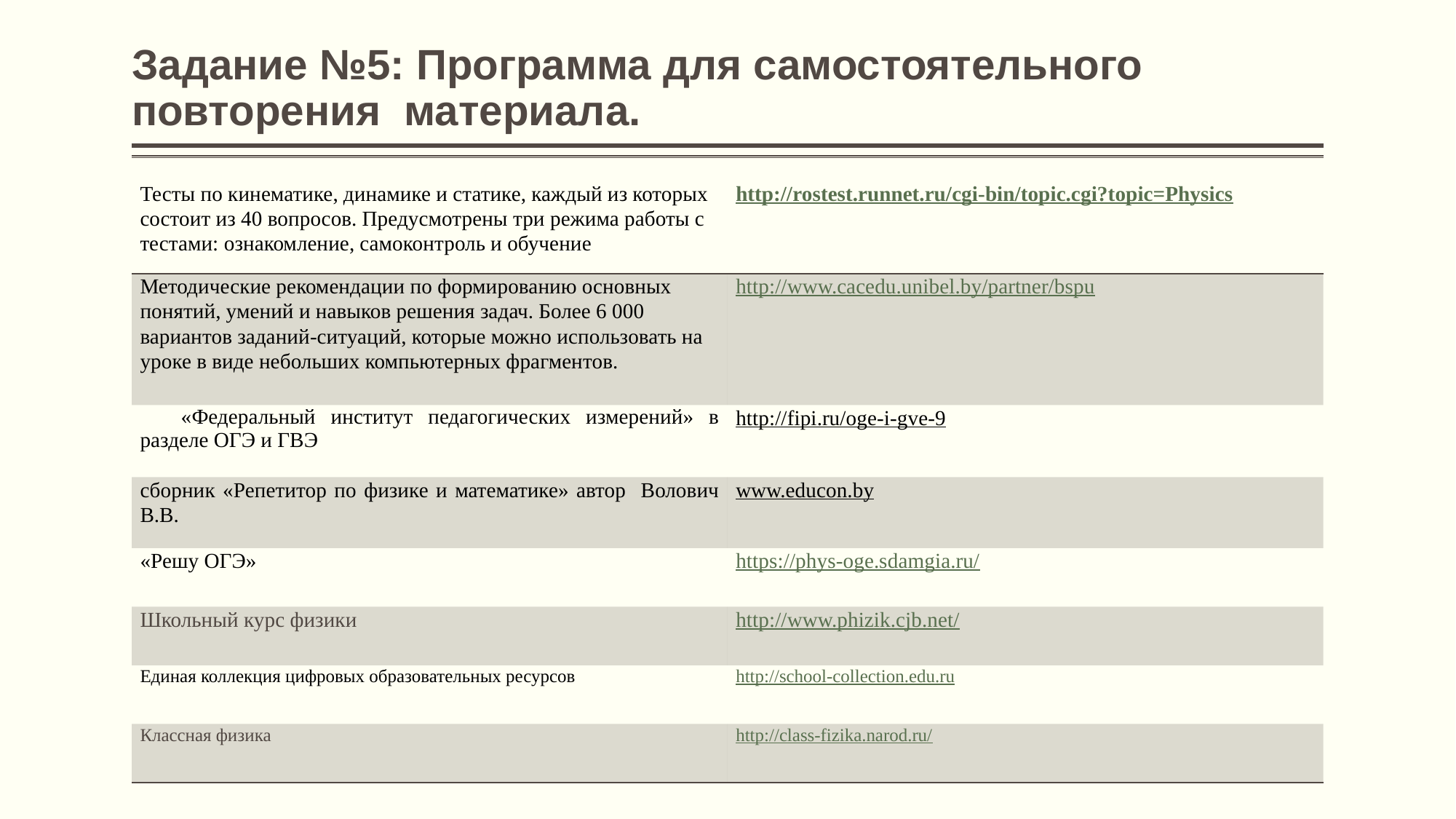

# Задание №5: Программа для самостоятельного повторения  материала.
| Тесты по кинематике, динамике и статике, каждый из которых состоит из 40 вопросов. Предусмотрены три режима работы с тестами: ознакомление, самоконтроль и обучение | http://rostest.runnet.ru/cgi-bin/topic.cgi?topic=Physics |
| --- | --- |
| Методические рекомендации по формированию основных понятий, умений и навыков решения задач. Более 6 000 вариантов заданий-ситуаций, которые можно использовать на уроке в виде небольших компьютерных фрагментов. | http://www.cacedu.unibel.by/partner/bspu |
| «Федеральный институт педагогических измерений» в разделе ОГЭ и ГВЭ | http://fipi.ru/oge-i-gve-9 |
| сборник «Репетитор по физике и математике» автор Волович В.В. | www.educon.by |
| «Решу ОГЭ» | https://phys-oge.sdamgia.ru/ |
| Школьный курс физики | http://www.phizik.cjb.net/ |
| Единая коллекция цифровых образовательных ресурсов | http://school-collection.edu.ru |
| Классная физика | http://class-fizika.narod.ru/ |